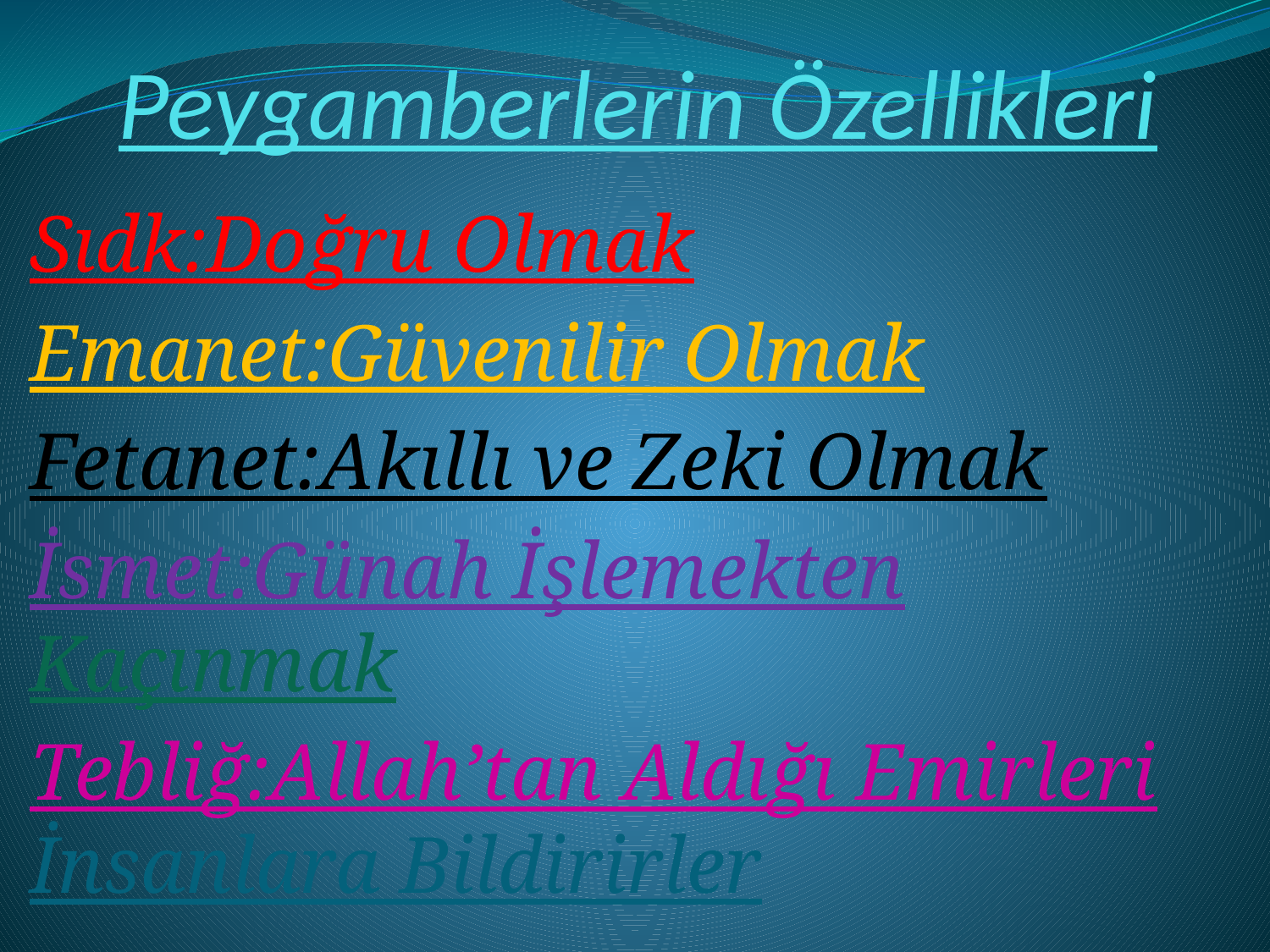

# Peygamberlerin Özellikleri
Sıdk:Doğru Olmak
Emanet:Güvenilir Olmak
Fetanet:Akıllı ve Zeki Olmak
İsmet:Günah İşlemekten Kaçınmak
Tebliğ:Allah’tan Aldığı Emirleri İnsanlara Bildirirler